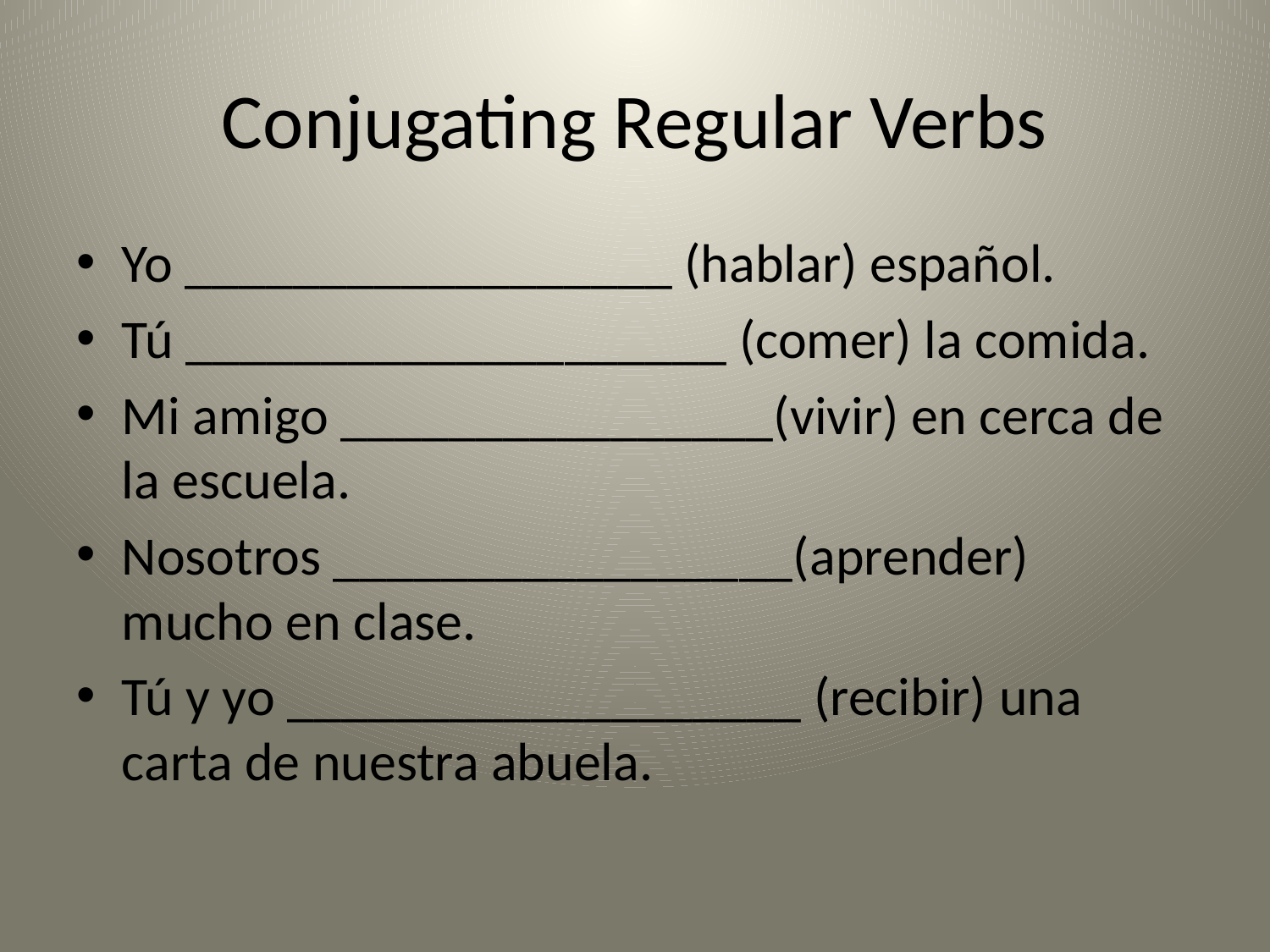

# Conjugating Regular Verbs
Yo __________________ (hablar) español.
Tú ____________________ (comer) la comida.
Mi amigo ________________(vivir) en cerca de la escuela.
Nosotros _________________(aprender) mucho en clase.
Tú y yo ___________________ (recibir) una carta de nuestra abuela.